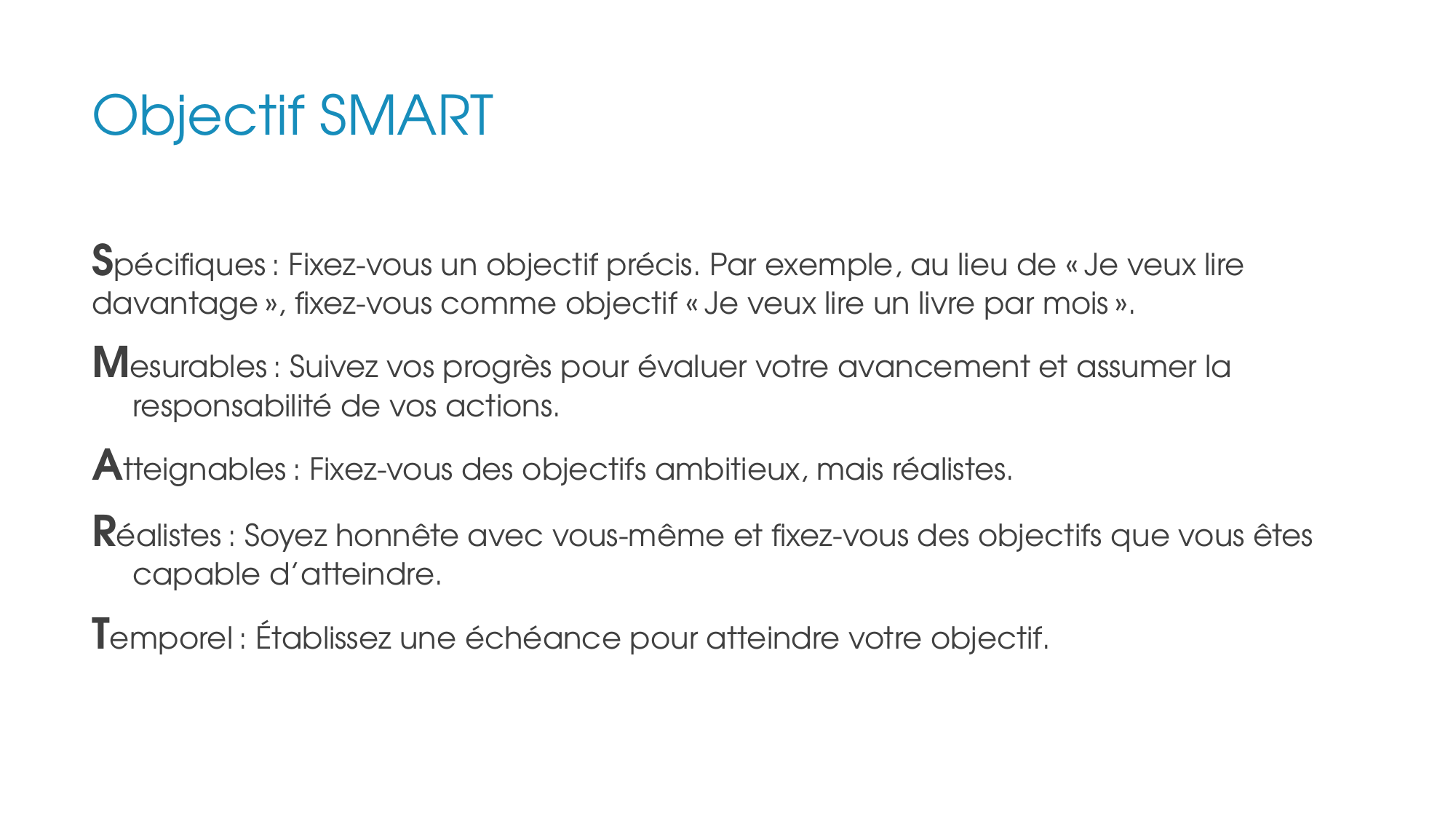

# Objectif SMART
Spécifiques : Fixez-vous un objectif précis. Par exemple, au lieu de « Je veux lire davantage », fixez-vous comme objectif « Je veux lire un livre par mois ».
Mesurables : Suivez vos progrès pour évaluer votre avancement et assumer la responsabilité de vos actions.
Atteignables : Fixez-vous des objectifs ambitieux, mais réalistes.
Réalistes : Soyez honnête avec vous-même et fixez-vous des objectifs que vous êtes capable d’atteindre.
Temporel : Établissez une échéance pour atteindre votre objectif.